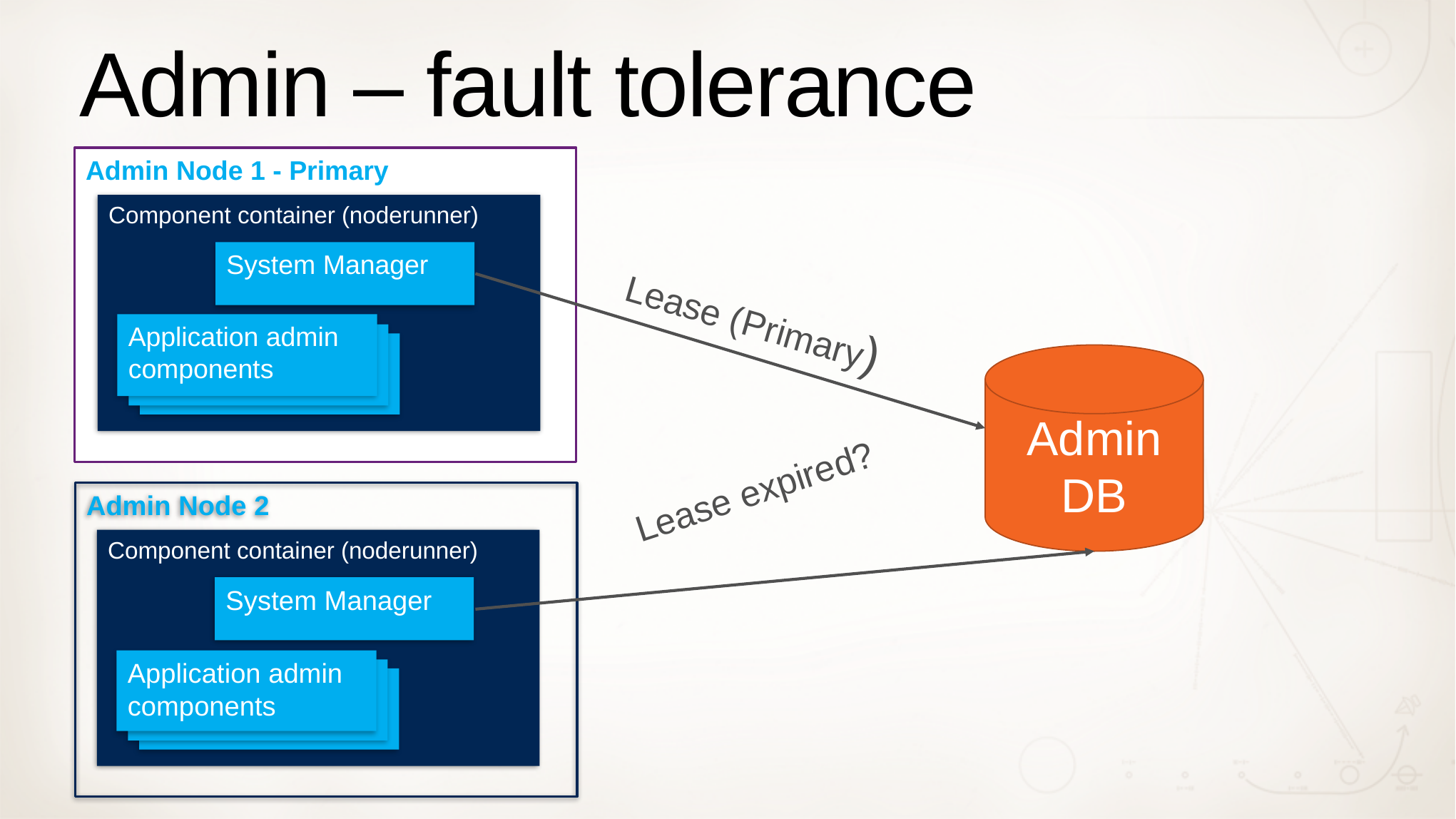

# Admin – fault tolerance
Admin Node 1 - Primary
Component container (noderunner)
System Manager
Lease (Primary)
Application admin components

Admin DB
Lease expired?
Admin Node 2
Component container (noderunner)
System Manager
Application admin components